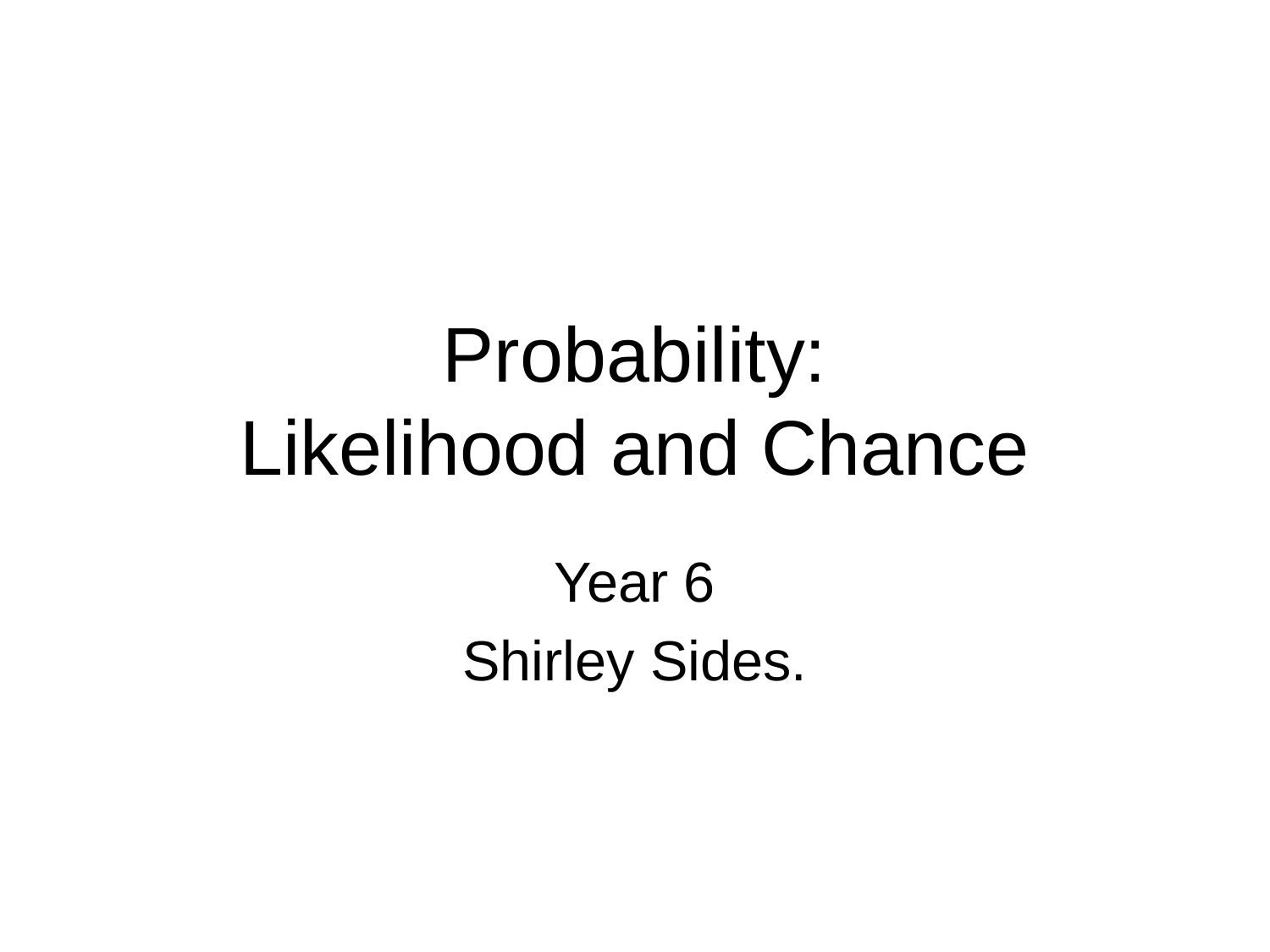

# Probability: Likelihood and Chance
Year 6
Shirley Sides.